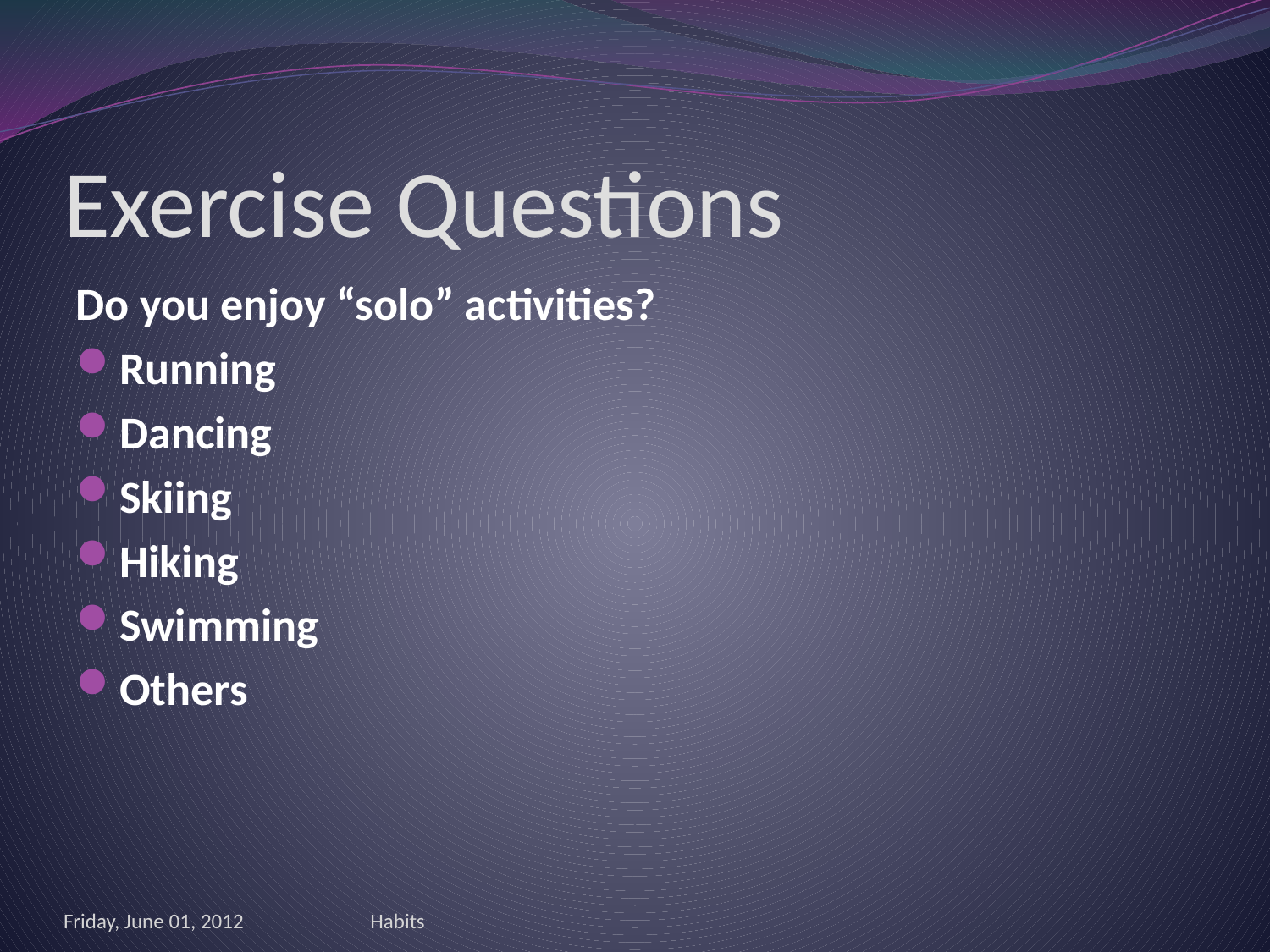

# Exercise Questions
Do you enjoy “solo” activities?
Running
Dancing
Skiing
Hiking
Swimming
Others

Friday, June 01, 2012
Habits